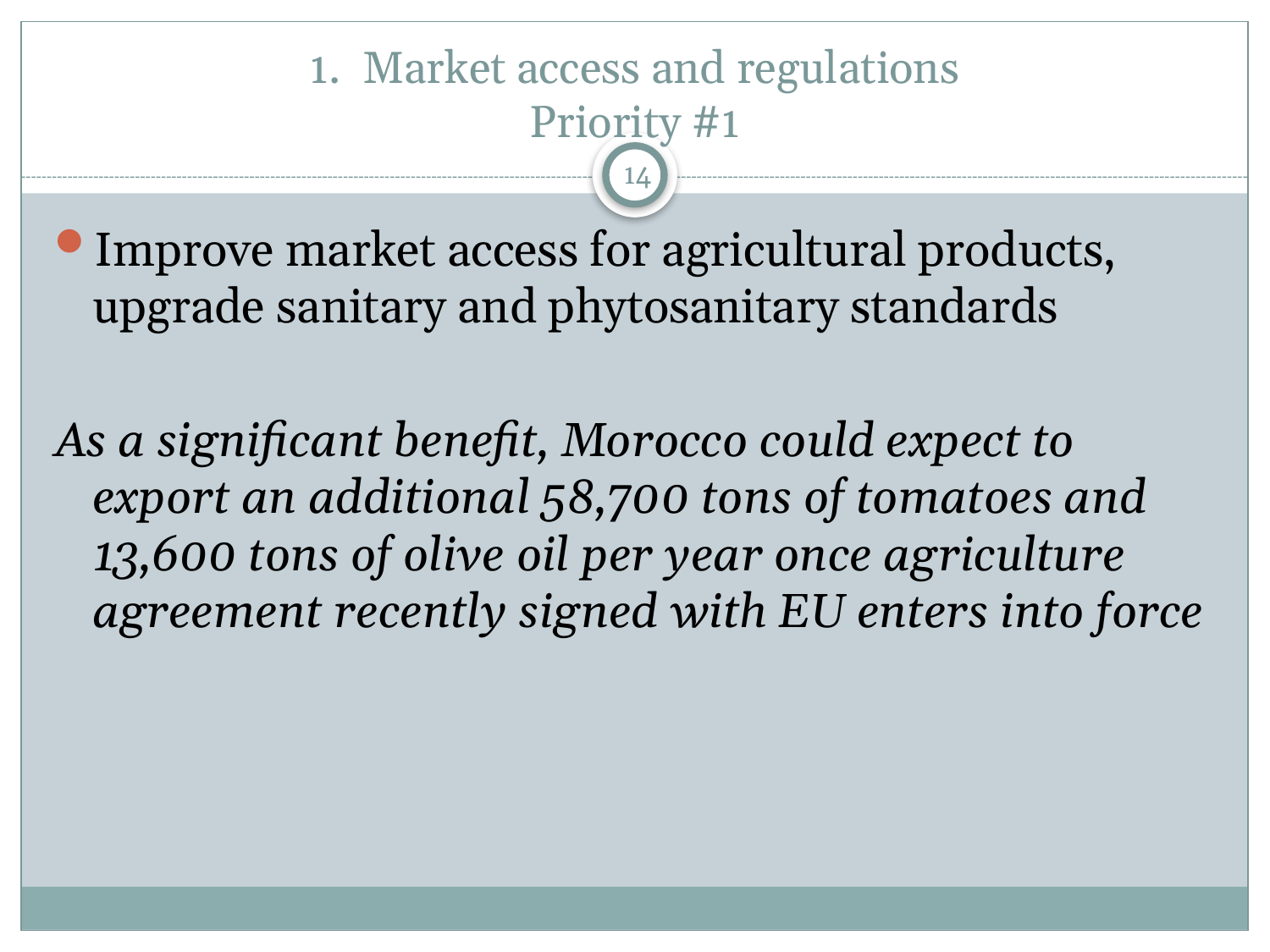

# 1.  Market access and regulations Priority #1
14
Improve market access for agricultural products, upgrade sanitary and phytosanitary standards

As a significant benefit, Morocco could expect to export an additional 58,700 tons of tomatoes and 13,600 tons of olive oil per year once agriculture agreement recently signed with EU enters into force